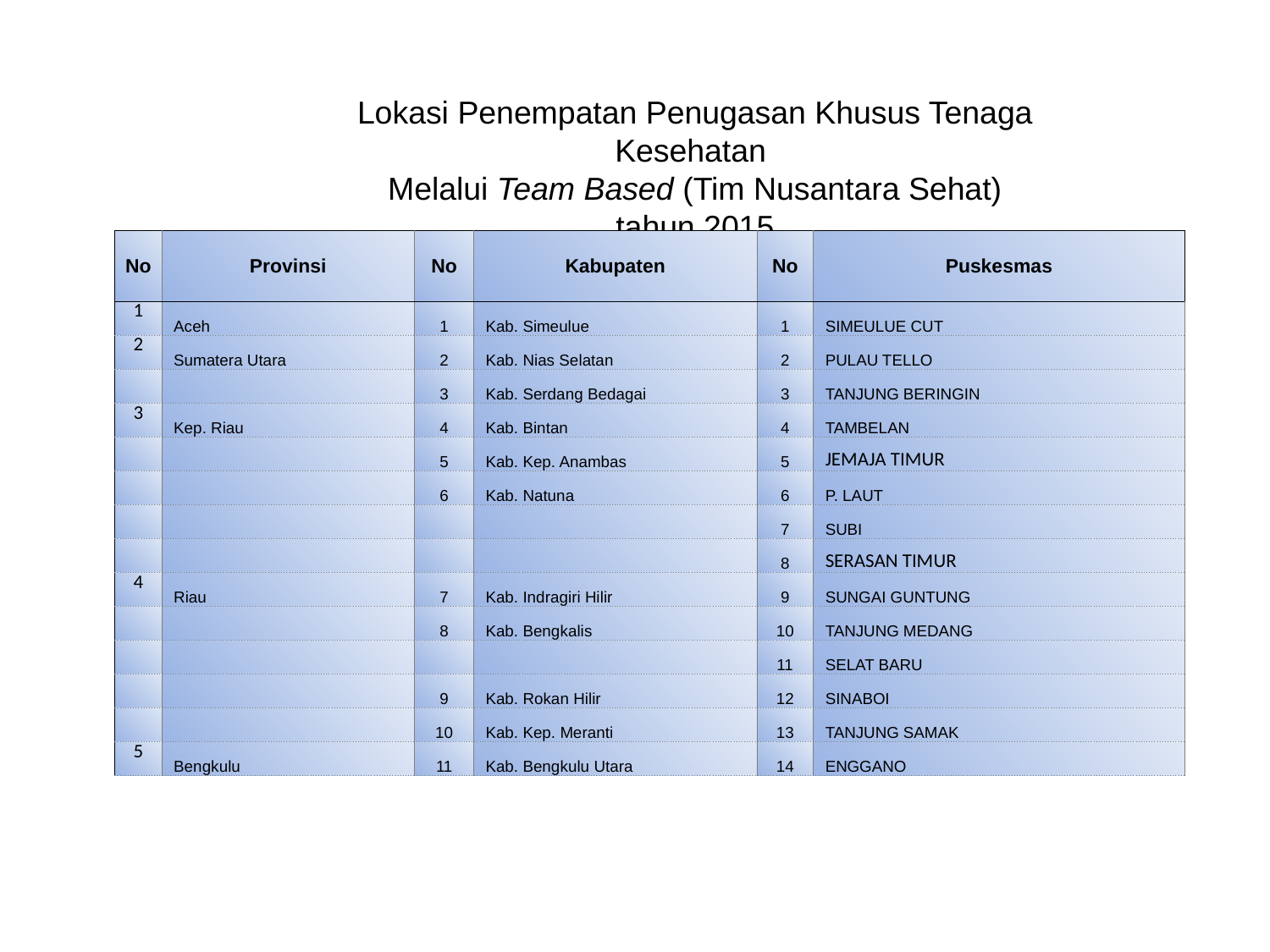

Lokasi Penempatan Penugasan Khusus Tenaga Kesehatan
Melalui Team Based (Tim Nusantara Sehat)
 tahun 2015
| No | Provinsi | No | Kabupaten | No | Puskesmas |
| --- | --- | --- | --- | --- | --- |
| 1 | Aceh | 1 | Kab. Simeulue | 1 | SIMEULUE CUT |
| 2 | Sumatera Utara | 2 | Kab. Nias Selatan | 2 | PULAU TELLO |
|  |  | 3 | Kab. Serdang Bedagai | 3 | TANJUNG BERINGIN |
| 3 | Kep. Riau | 4 | Kab. Bintan | 4 | TAMBELAN |
|  |  | 5 | Kab. Kep. Anambas | 5 | JEMAJA TIMUR |
|  |  | 6 | Kab. Natuna | 6 | P. LAUT |
|  |  |  |  | 7 | SUBI |
|  |  |  |  | 8 | SERASAN TIMUR |
| 4 | Riau | 7 | Kab. Indragiri Hilir | 9 | SUNGAI GUNTUNG |
|  |  | 8 | Kab. Bengkalis | 10 | TANJUNG MEDANG |
|  |  |  |  | 11 | SELAT BARU |
|  |  | 9 | Kab. Rokan Hilir | 12 | SINABOI |
|  |  | 10 | Kab. Kep. Meranti | 13 | TANJUNG SAMAK |
| 5 | Bengkulu | 11 | Kab. Bengkulu Utara | 14 | ENGGANO |